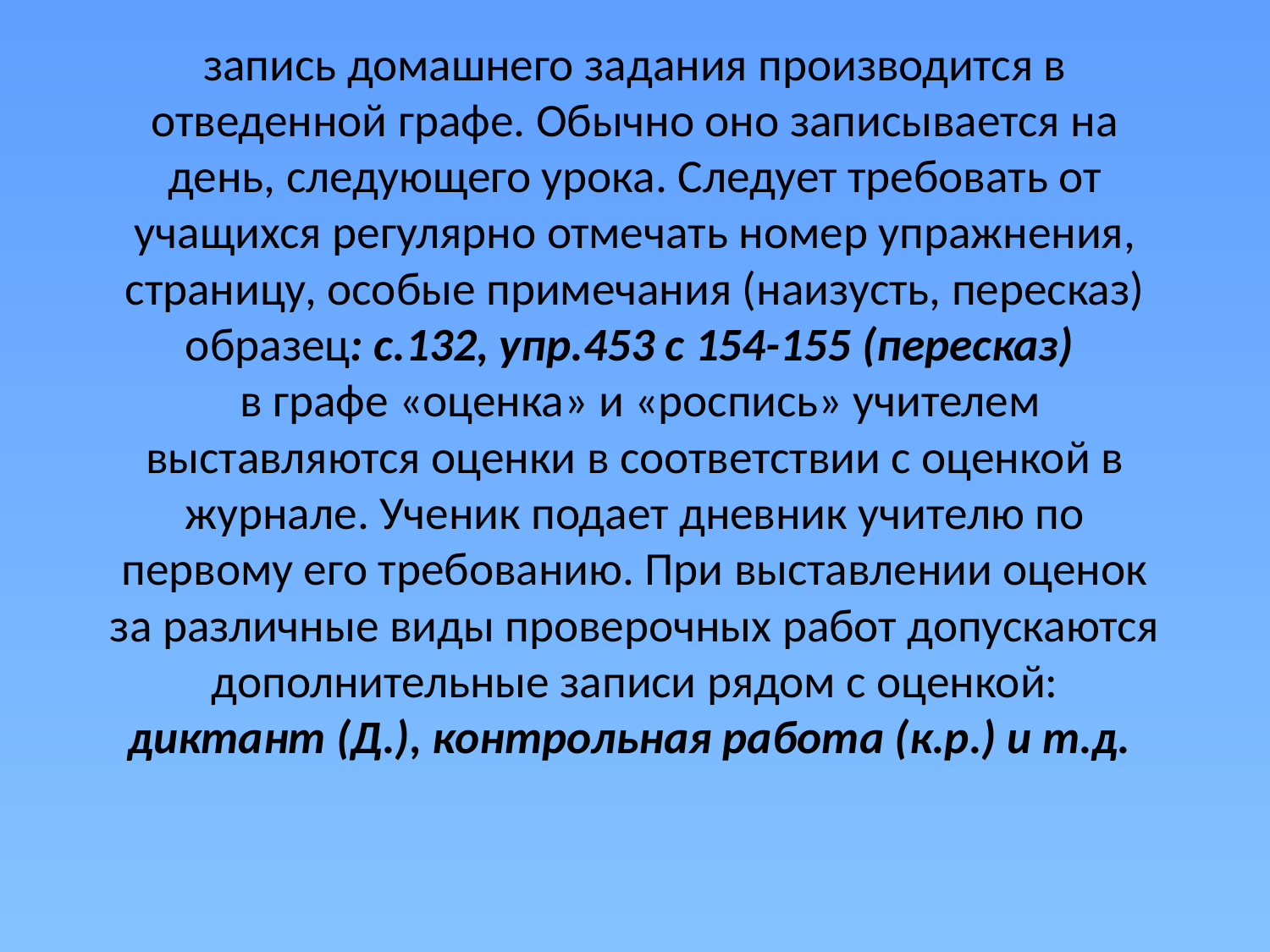

# запись домашнего задания производится в отведенной графе. Обычно оно записывается на день, следующего урока. Следует требовать от учащихся регулярно отмечать номер упражнения, страницу, особые примечания (наизусть, пересказ) образец: с.132, упр.453 с 154-155 (пересказ) в графе «оценка» и «роспись» учителем выставляются оценки в соответствии с оценкой в журнале. Ученик подает дневник учителю по первому его требованию. При выставлении оценок за различные виды проверочных работ допускаются дополнительные записи рядом с оценкой: диктант (Д.), контрольная работа (к.р.) и т.д.